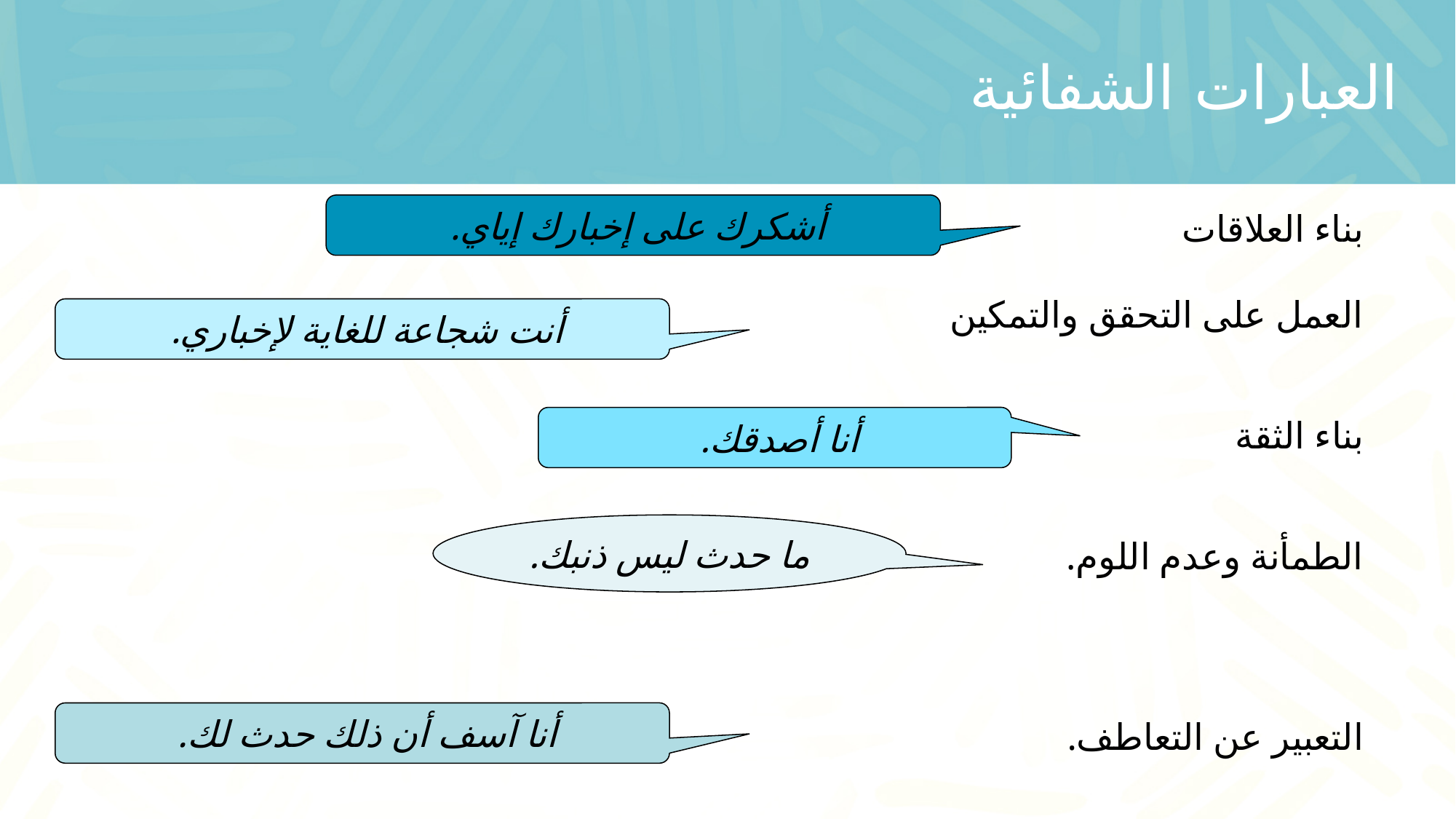

# العبارات الشفائية
أشكرك على إخبارك إياي.
أنت شجاعة للغاية لإخباري.
أنا أصدقك.
ما حدث ليس ذنبك.
أنا آسف أن ذلك حدث لك.
بناء العلاقات
العمل على التحقق والتمكين
بناء الثقة
الطمأنة وعدم اللوم.
التعبير عن التعاطف.